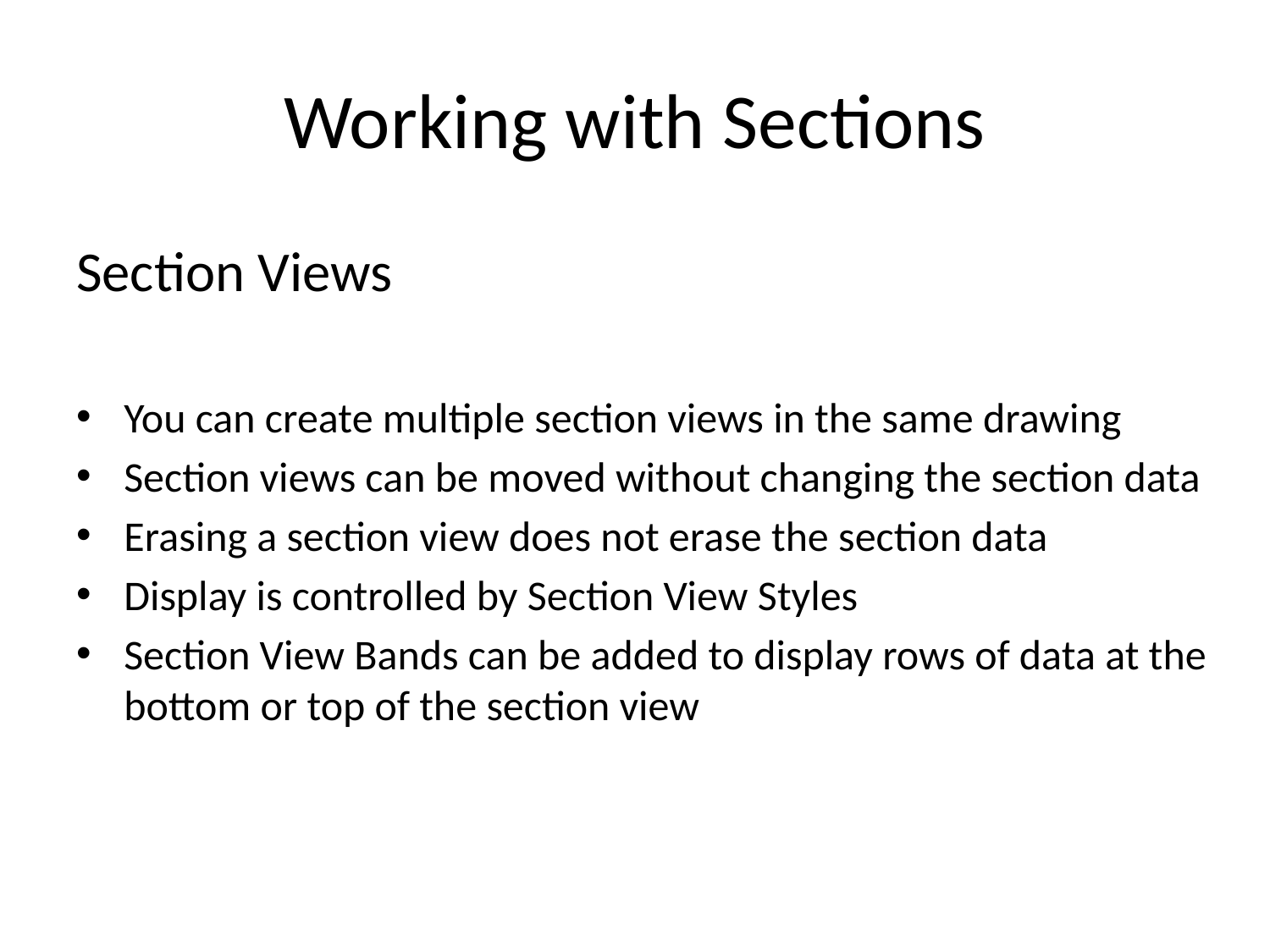

# Working with Sections
Section Views

You can create multiple section views in the same drawing
Section views can be moved without changing the section data
Erasing a section view does not erase the section data
Display is controlled by Section View Styles
Section View Bands can be added to display rows of data at the bottom or top of the section view